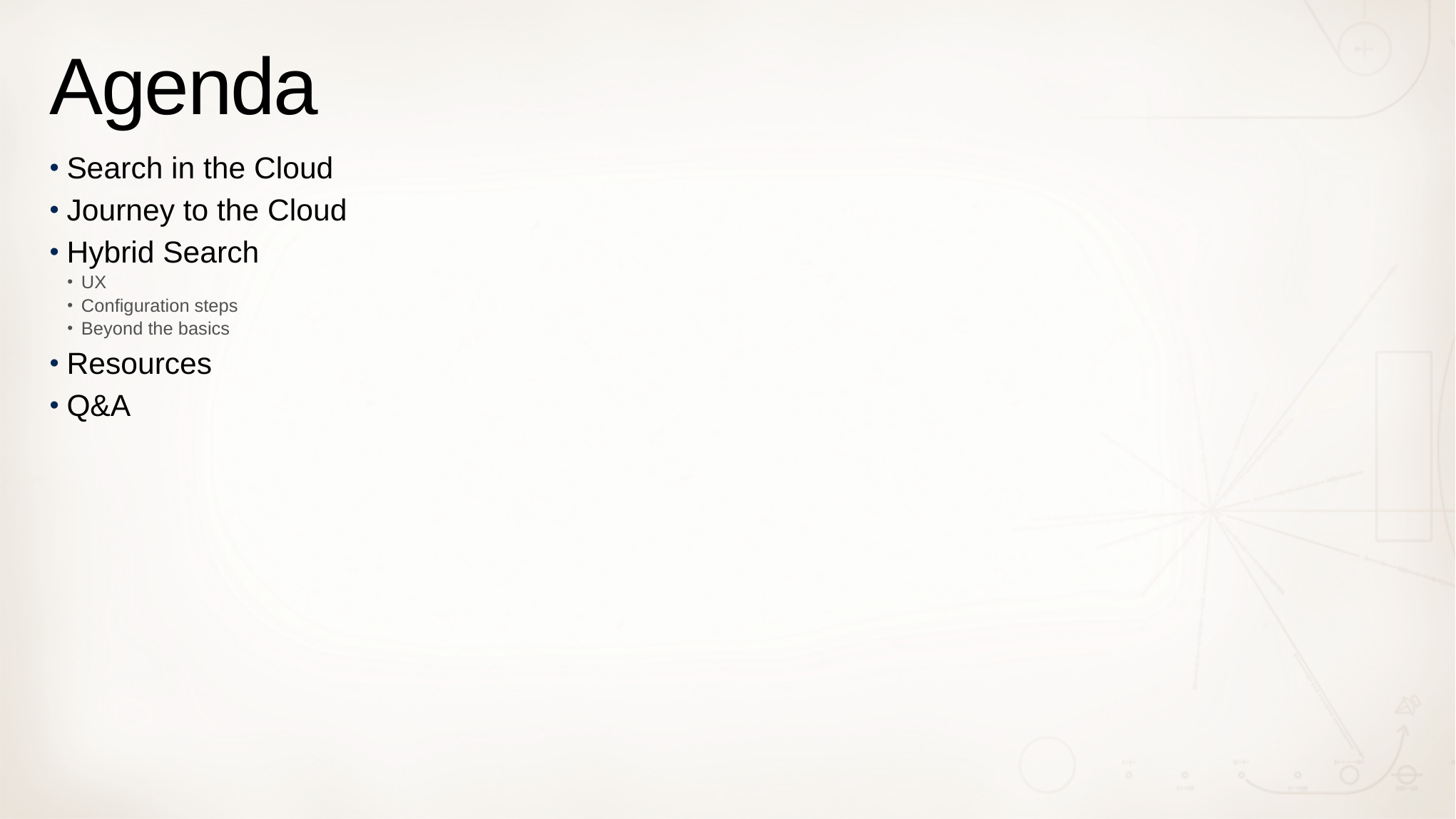

# Agenda
Search in the Cloud
Journey to the Cloud
Hybrid Search
UX
Configuration steps
Beyond the basics
Resources
Q&A